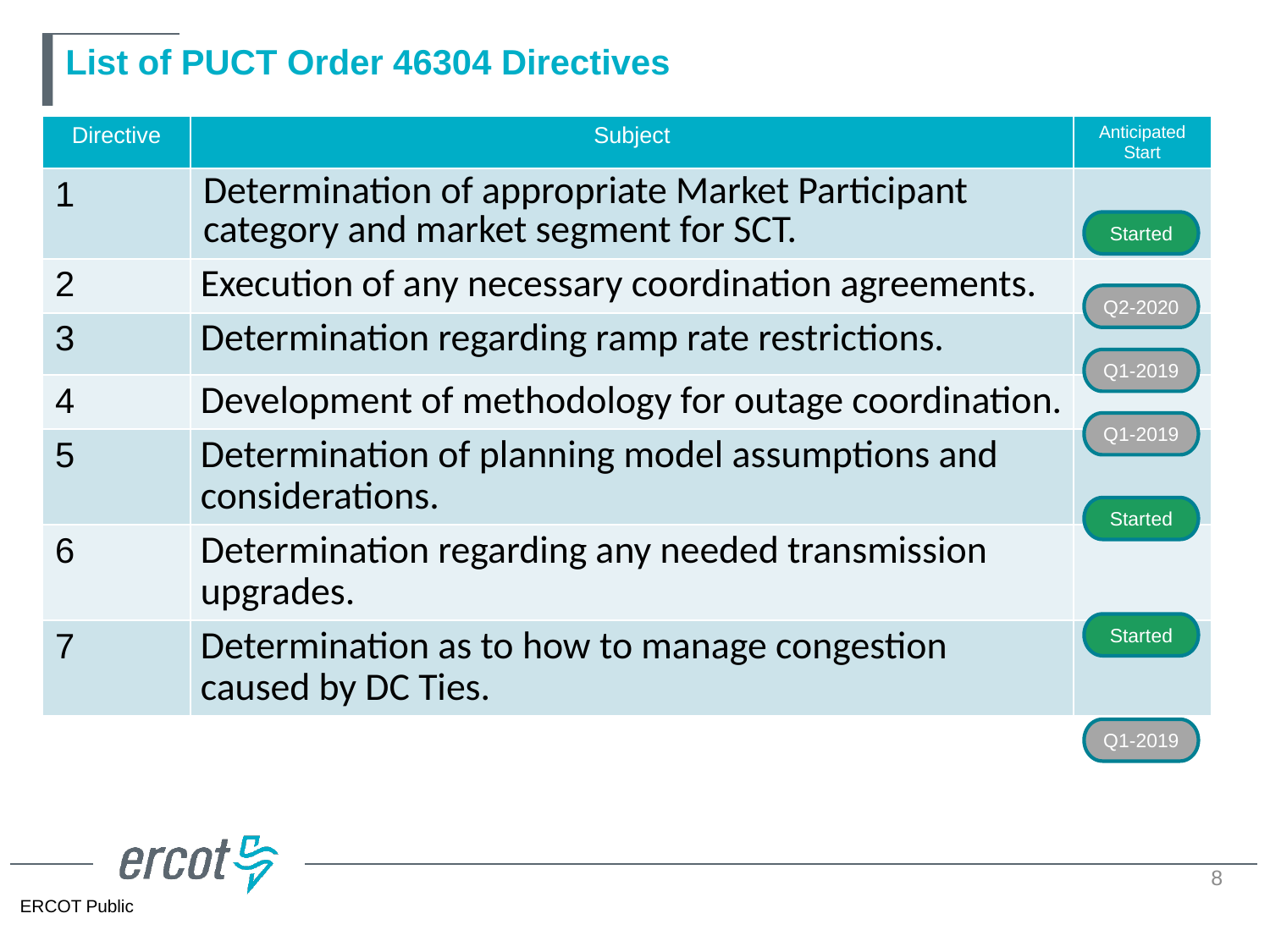

# List of PUCT Order 46304 Directives
| Directive | Subject | Anticipated Start |
| --- | --- | --- |
| 1 | Determination of appropriate Market Participant category and market segment for SCT. |  |
| 2 | Execution of any necessary coordination agreements. |  |
| 3 | Determination regarding ramp rate restrictions. |  |
| 4 | Development of methodology for outage coordination. |  |
| 5 | Determination of planning model assumptions and considerations. |  |
| 6 | Determination regarding any needed transmission upgrades. |  |
| 7 | Determination as to how to manage congestion caused by DC Ties. |  |
Started
Q2-2020
Q1-2019
Q1-2019
Started
Started
Q1-2019
8